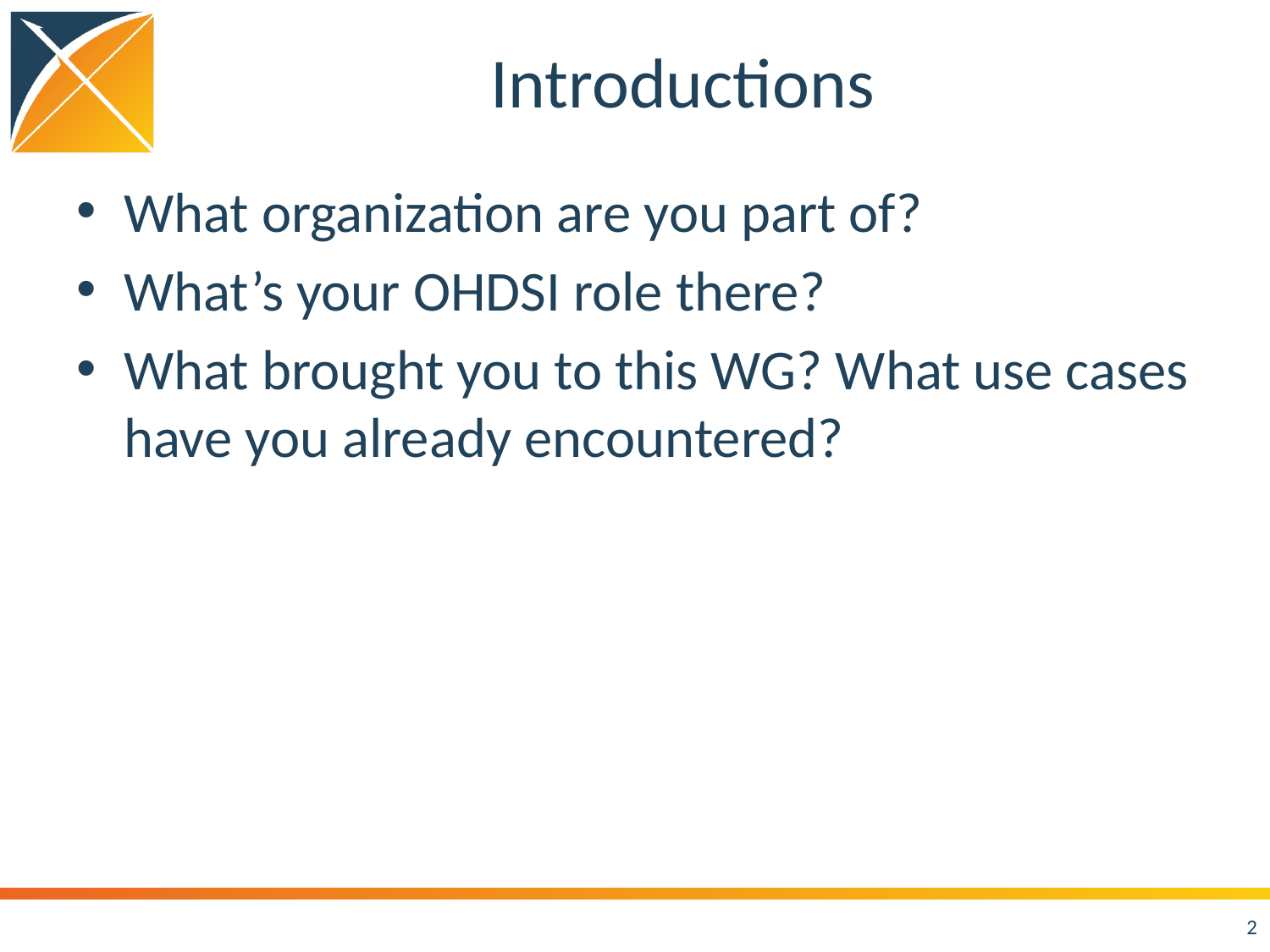

# Introductions
What organization are you part of?
What’s your OHDSI role there?
What brought you to this WG? What use cases have you already encountered?

2